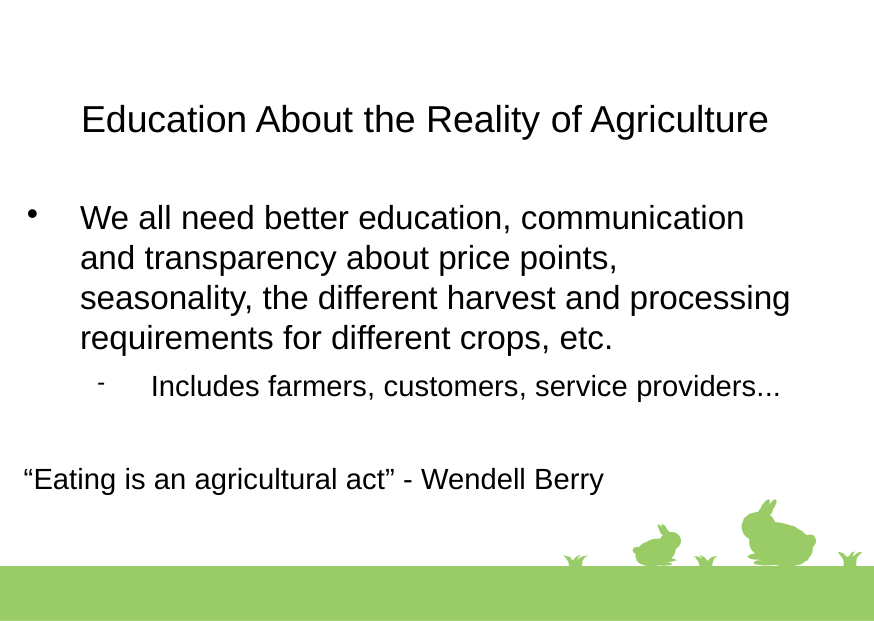

Education About the Reality of Agriculture
We all need better education, communication and transparency about price points, seasonality, the different harvest and processing requirements for different crops, etc.
Includes farmers, customers, service providers...

“Eating is an agricultural act” - Wendell Berry